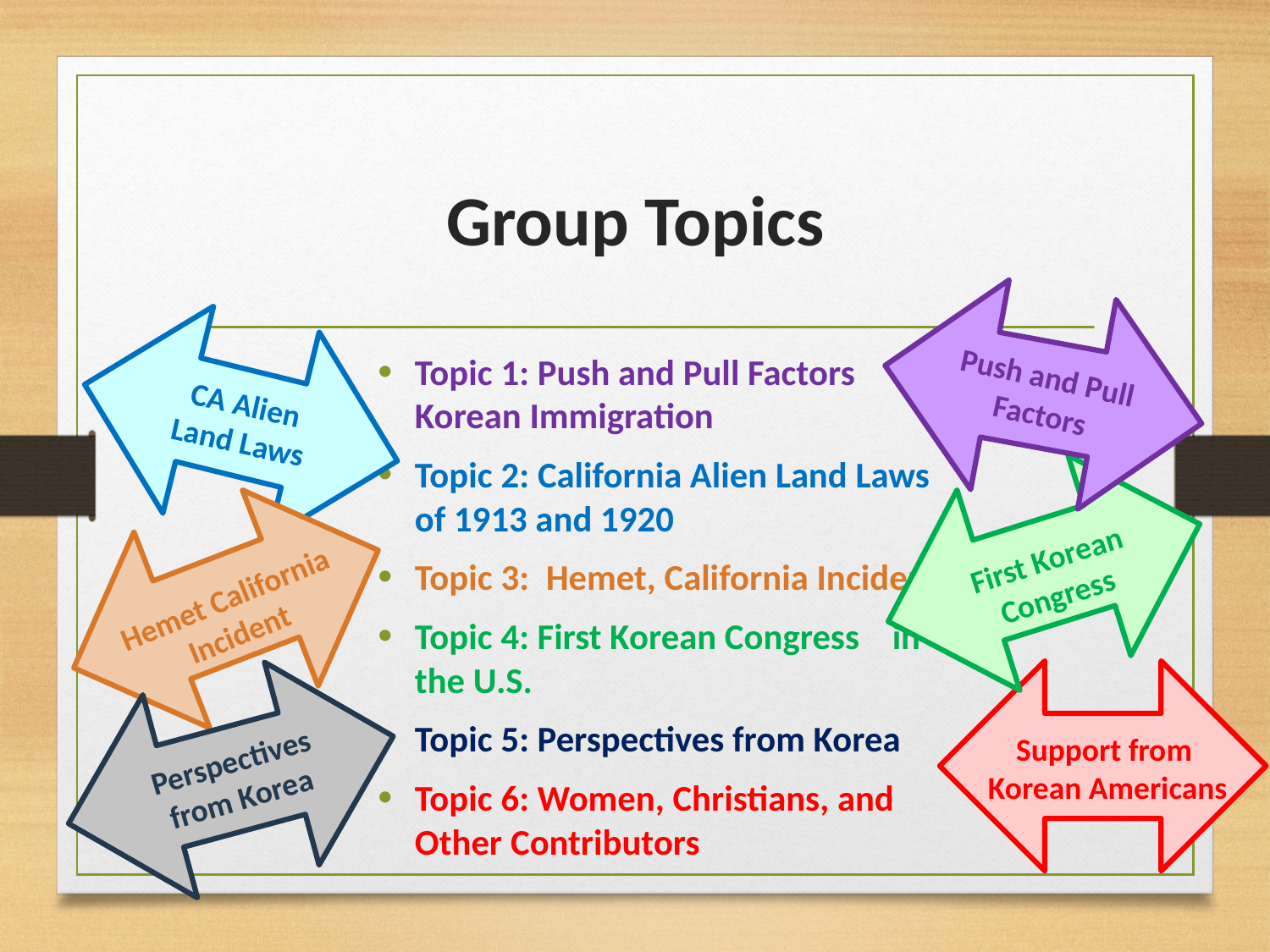

# Group Topics

Topic ​1: Push and Pull Factors     of Korean Immigration
Topic 2: California Alien Land Laws of 1913 and 1920
Topic 3:  Hemet, California Incident
Topic 4: First Korean Congress    in the U.S.
Topic 5: Perspectives from Korea
Topic 6: Women, Christians, and Other Contributors

Push and Pull Factors
CA Alien Land Laws

First Korean Congress
Hemet California Incident

Support from
Korean Americans
Perspectives from Korea